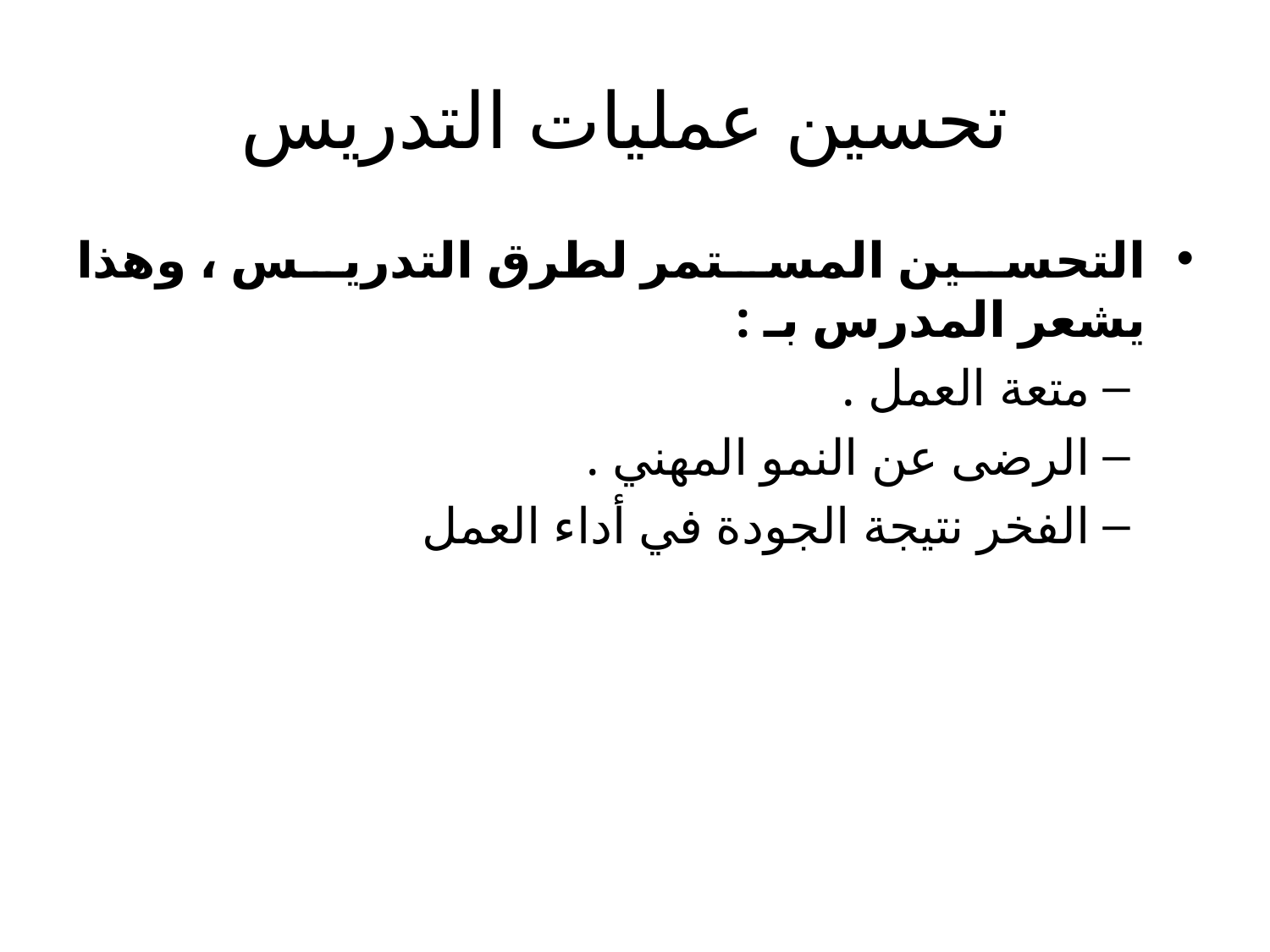

# تحسين عمليات التدريس
التحسين المستمر لطرق التدريس ، وهذا يشعر المدرس بـ :
متعة العمل .
الرضى عن النمو المهني .
الفخر نتيجة الجودة في أداء العمل